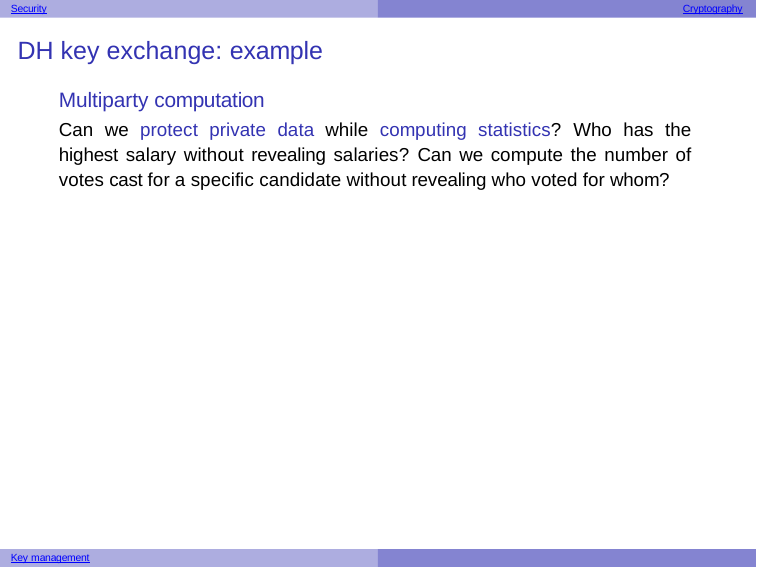

Security
Cryptography
DH key exchange: example
Multiparty computation
Can we protect private data while computing statistics? Who has the highest salary without revealing salaries? Can we compute the number of votes cast for a specific candidate without revealing who voted for whom?

Key management